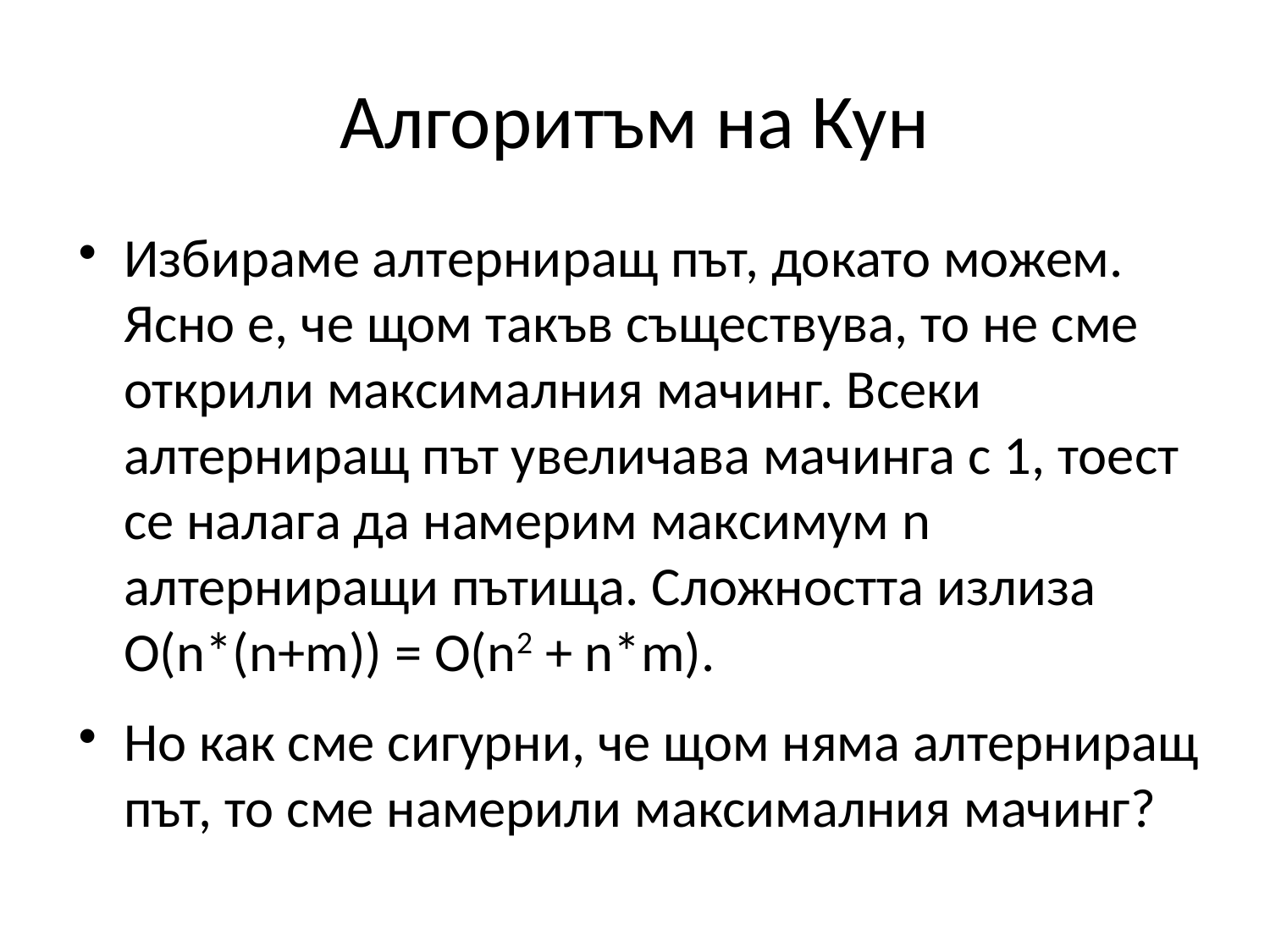

# Алгоритъм на Кун
Избираме алтерниращ път, докато можем. Ясно е, че щом такъв съществува, то не сме открили максималния мачинг. Всеки алтерниращ път увеличава мачинга с 1, тоест се налага да намерим максимум n алтерниращи пътища. Сложността излиза О(n*(n+m)) = O(n2 + n*m).
Но как сме сигурни, че щом няма алтерниращ път, то сме намерили максималния мачинг?